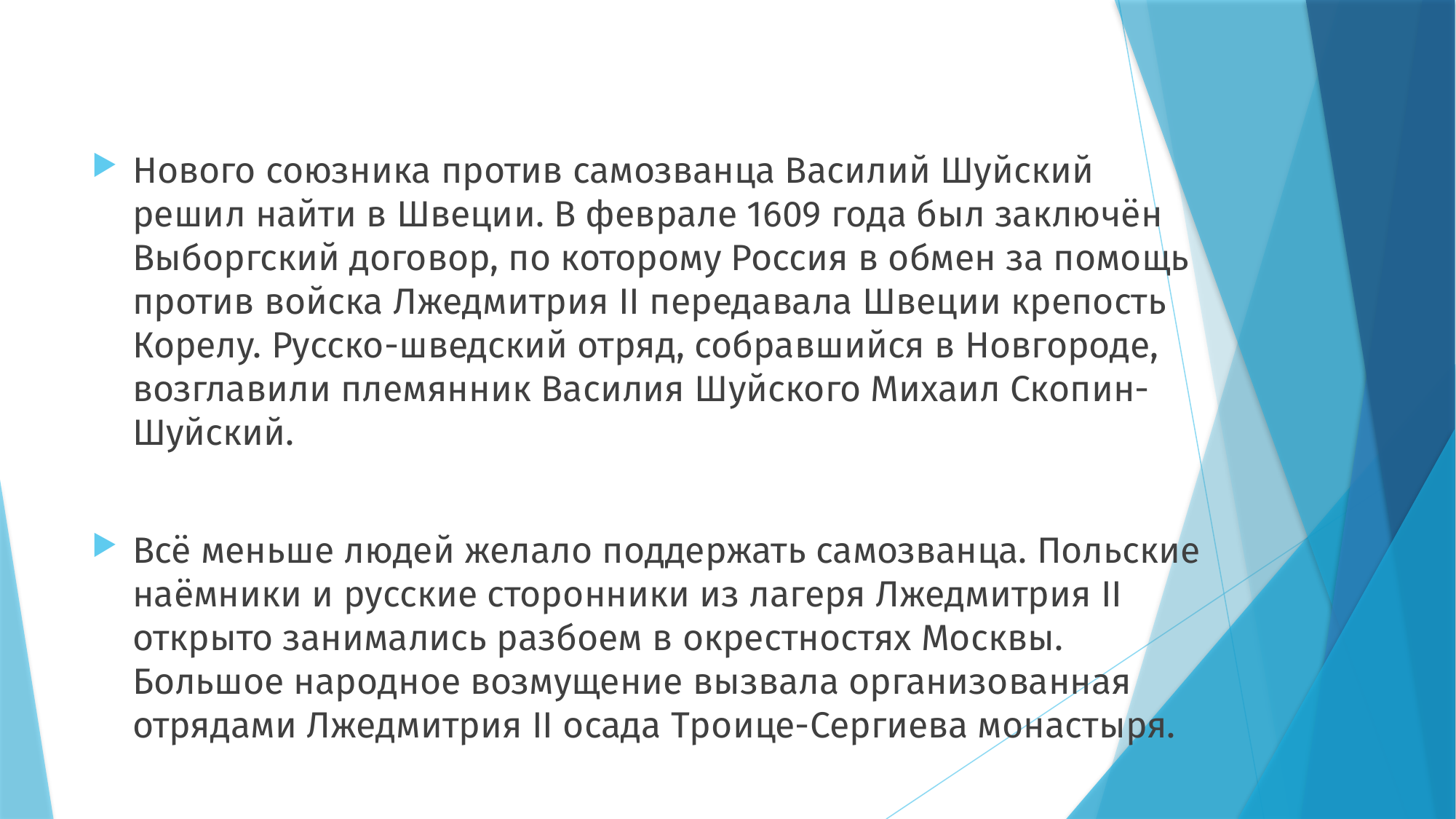

#
Нового союзника против самозванца Василий Шуйский решил найти в Швеции. В феврале 1609 года был заключён Выборгский договор, по которому Россия в обмен за помощь против войска Лжедмитрия II передавала Швеции крепость Корелу. Русско-шведский отряд, собравшийся в Новгороде, возглавили племянник Василия Шуйского Михаил Скопин-Шуйский.

Всё меньше людей желало поддержать самозванца. Польские наёмники и русские сторонники из лагеря Лжедмитрия II открыто занимались разбоем в окрестностях Москвы. Большое народное возмущение вызвала организованная отрядами Лжедмитрия II осада Троице-Сергиева монастыря.